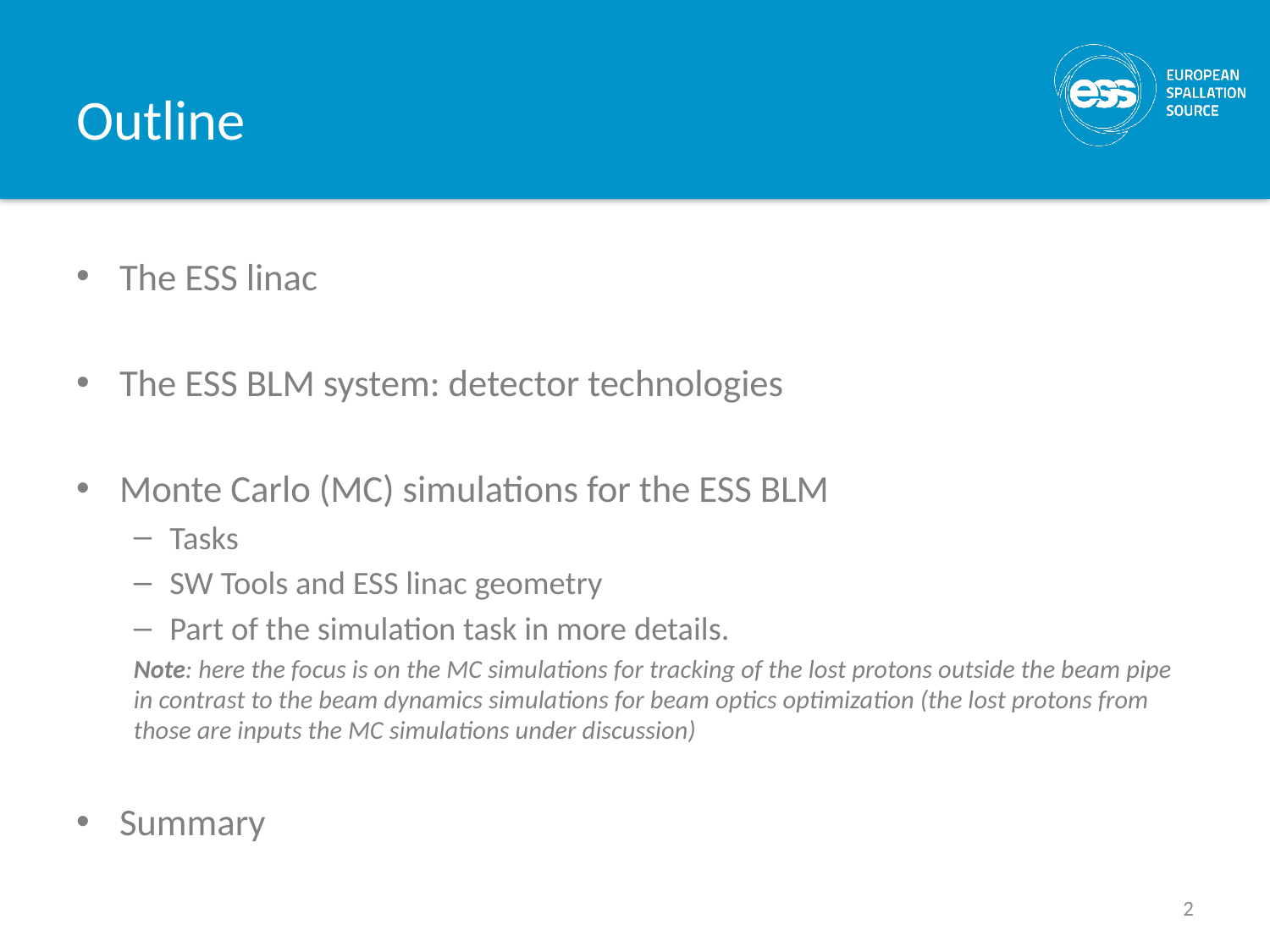

# Outline
The ESS linac

The ESS BLM system: detector technologies

Monte Carlo (MC) simulations for the ESS BLM
Tasks
SW Tools and ESS linac geometry
Part of the simulation task in more details.
Note: here the focus is on the MC simulations for tracking of the lost protons outside the beam pipe in contrast to the beam dynamics simulations for beam optics optimization (the lost protons from those are inputs the MC simulations under discussion)

Summary

2